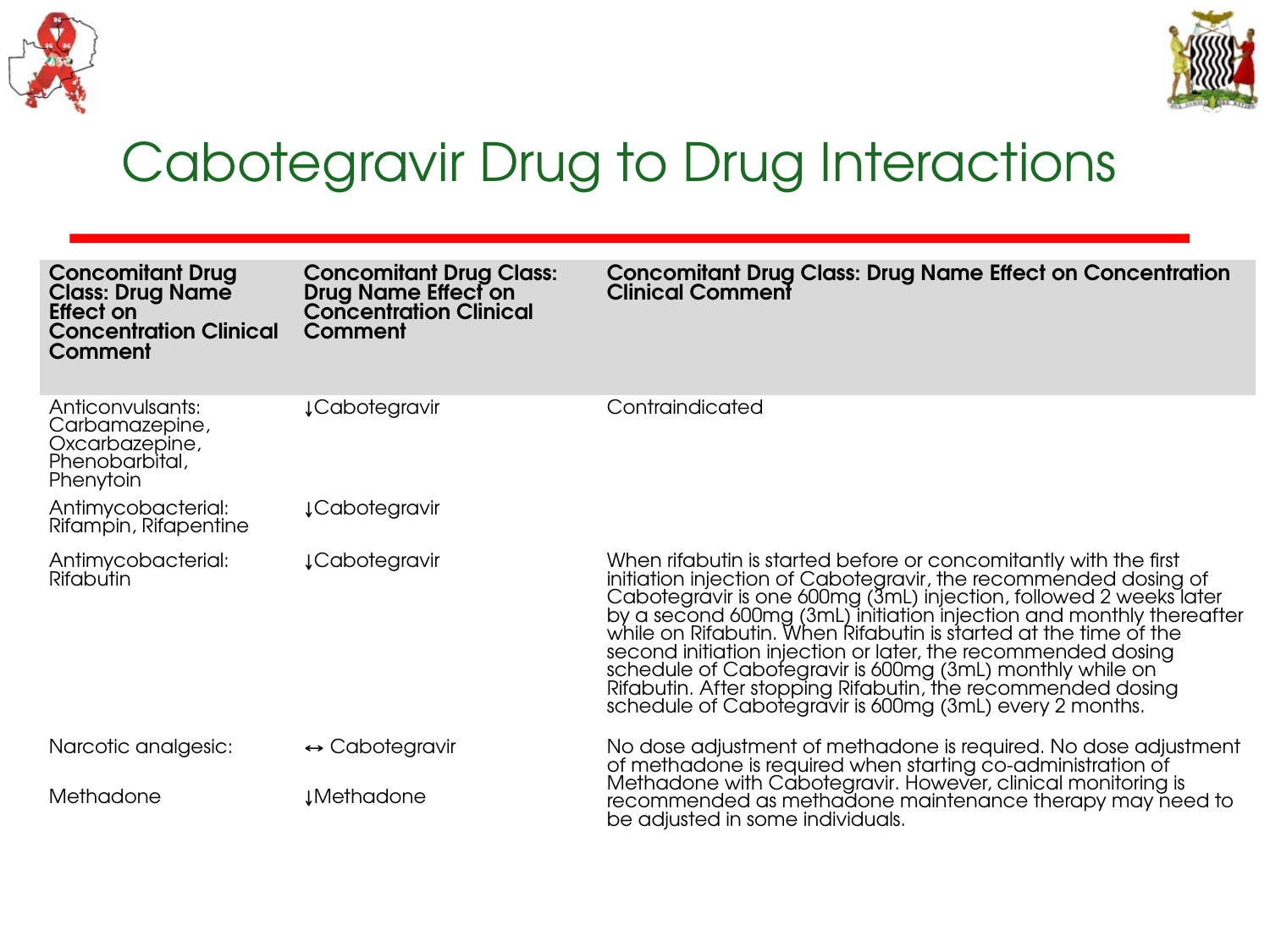

# Cabotegravir Drug to Drug Interactions
| Concomitant Drug Class: Drug Name Effect on Concentration Clinical Comment | Concomitant Drug Class: Drug Name Effect on Concentration Clinical Comment | Concomitant Drug Class: Drug Name Effect on Concentration Clinical Comment |
| --- | --- | --- |
| Anticonvulsants: Carbamazepine, Oxcarbazepine, Phenobarbital, Phenytoin | ↓Cabotegravir | Contraindicated |
| Antimycobacterial: Rifampin, Rifapentine | ↓Cabotegravir |  |
| Antimycobacterial: Rifabutin | ↓Cabotegravir | When rifabutin is started before or concomitantly with the first initiation injection of Cabotegravir, the recommended dosing of Cabotegravir is one 600mg (3mL) injection, followed 2 weeks later by a second 600mg (3mL) initiation injection and monthly thereafter while on Rifabutin. When Rifabutin is started at the time of the second initiation injection or later, the recommended dosing schedule of Cabotegravir is 600mg (3mL) monthly while on Rifabutin. After stopping Rifabutin, the recommended dosing schedule of Cabotegravir is 600mg (3mL) every 2 months. |
| Narcotic analgesic: | ↔ Cabotegravir | No dose adjustment of methadone is required. No dose adjustment of methadone is required when starting co-administration of Methadone with Cabotegravir. However, clinical monitoring is recommended as methadone maintenance therapy may need to be adjusted in some individuals. |
| Methadone | ↓Methadone |  |